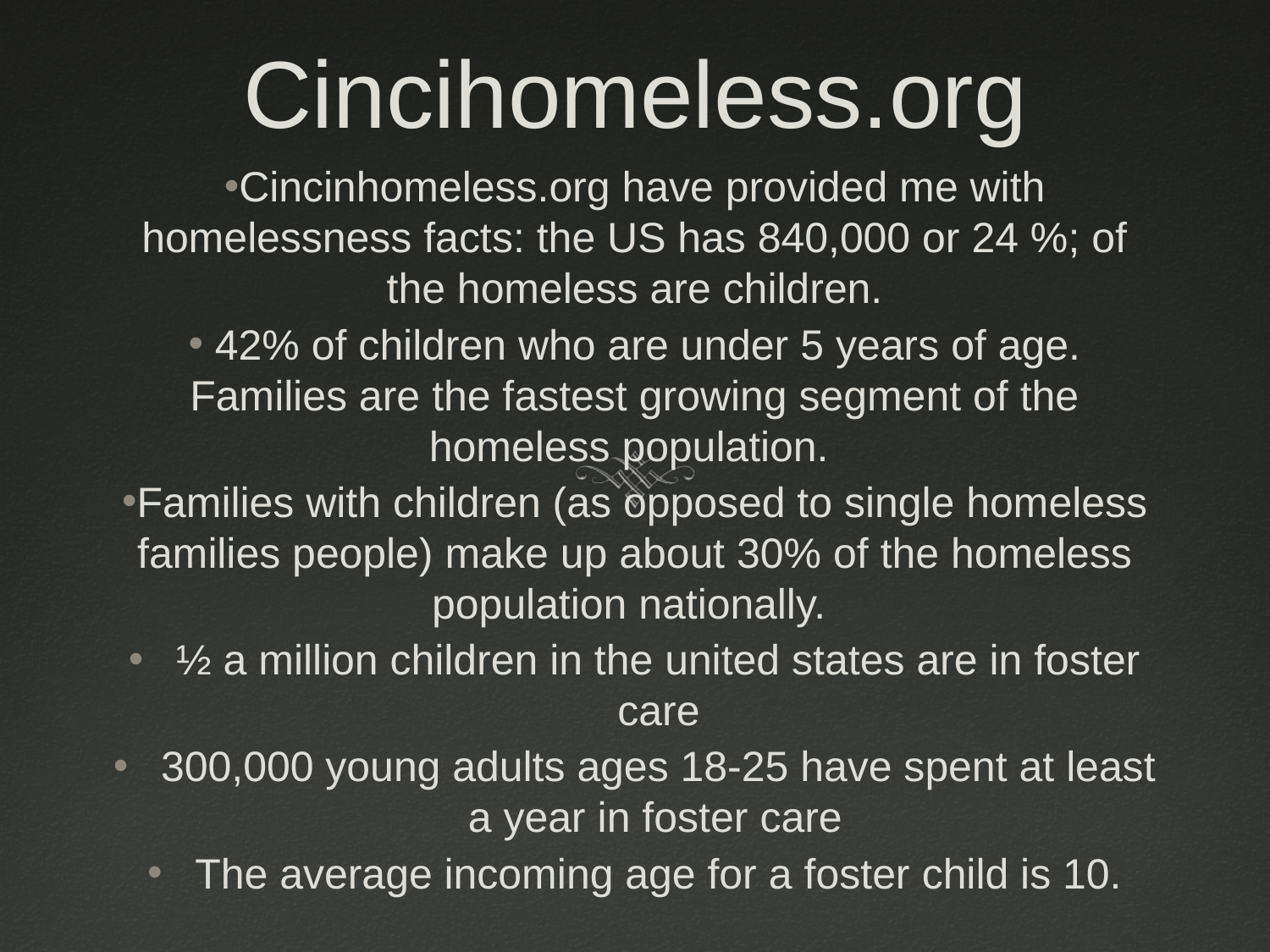

# Cincihomeless.org
Cincinhomeless.org have provided me with homelessness facts: the US has 840,000 or 24 %; of the homeless are children.
 42% of children who are under 5 years of age. Families are the fastest growing segment of the homeless population.
Families with children (as opposed to single homeless families people) make up about 30% of the homeless population nationally.
½ a million children in the united states are in foster care
300,000 young adults ages 18-25 have spent at least a year in foster care
The average incoming age for a foster child is 10.